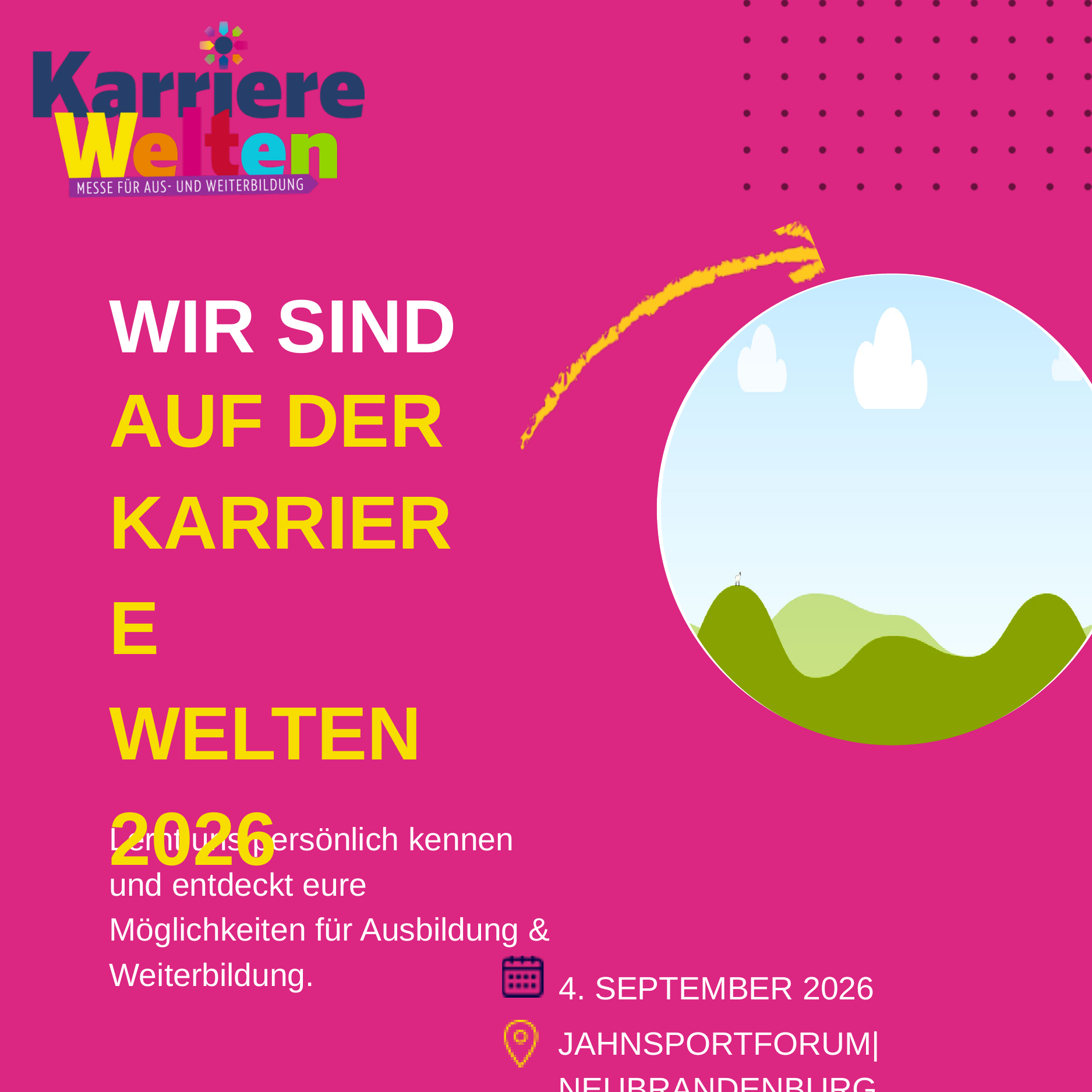

WIR SIND

AUF DER
KARRIERE
WELTEN
2026
Lernt uns persönlich kennen und entdeckt eure Möglichkeiten für Ausbildung & Weiterbildung.

4. SEPTEMBER 2026
JAHNSPORTFORUM|NEUBRANDENBURG